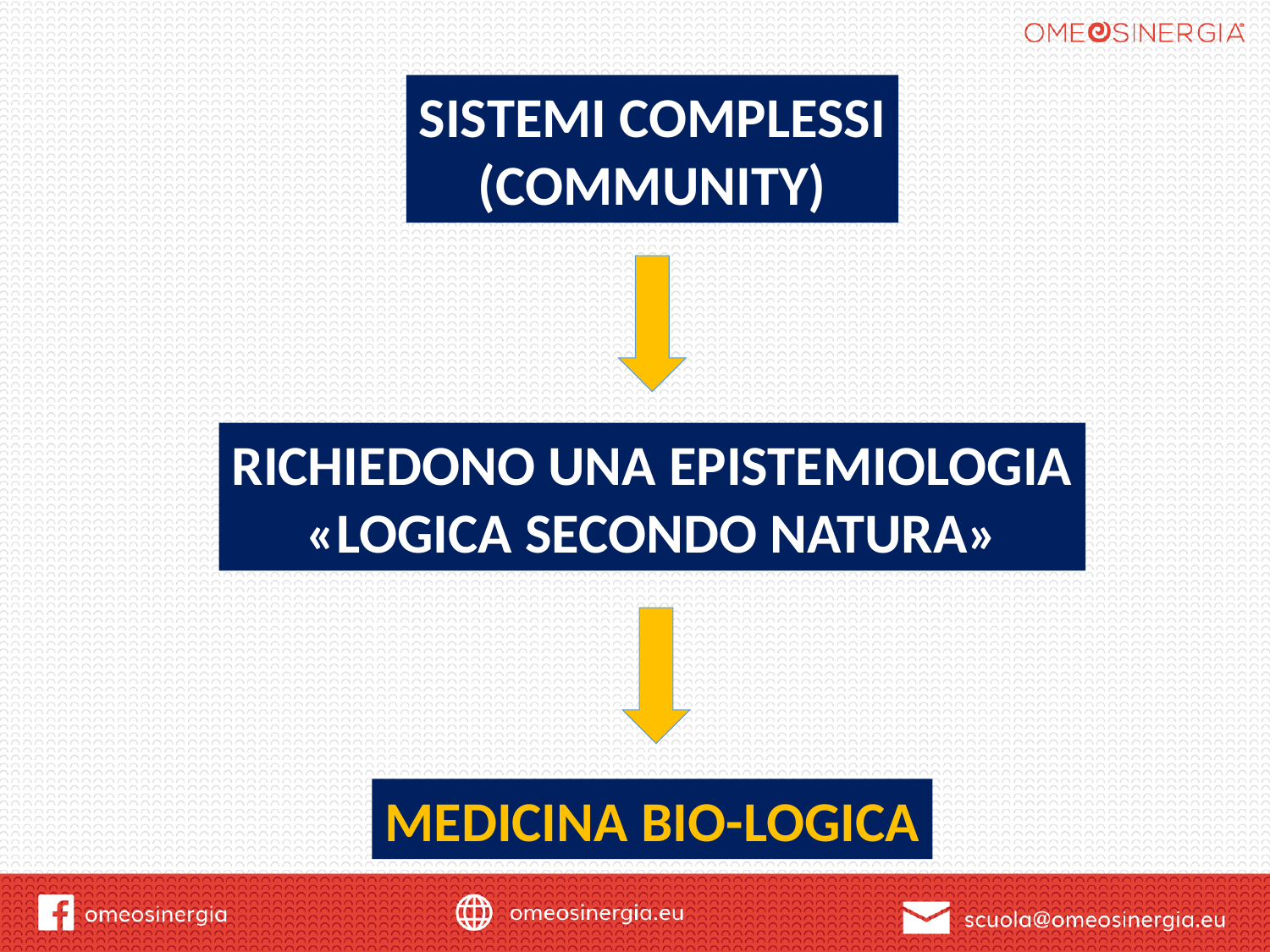

SISTEMI COMPLESSI
(COMMUNITY)

RICHIEDONO UNA EPISTEMIOLOGIA
«LOGICA SECONDO NATURA»

MEDICINA BIO-LOGICA